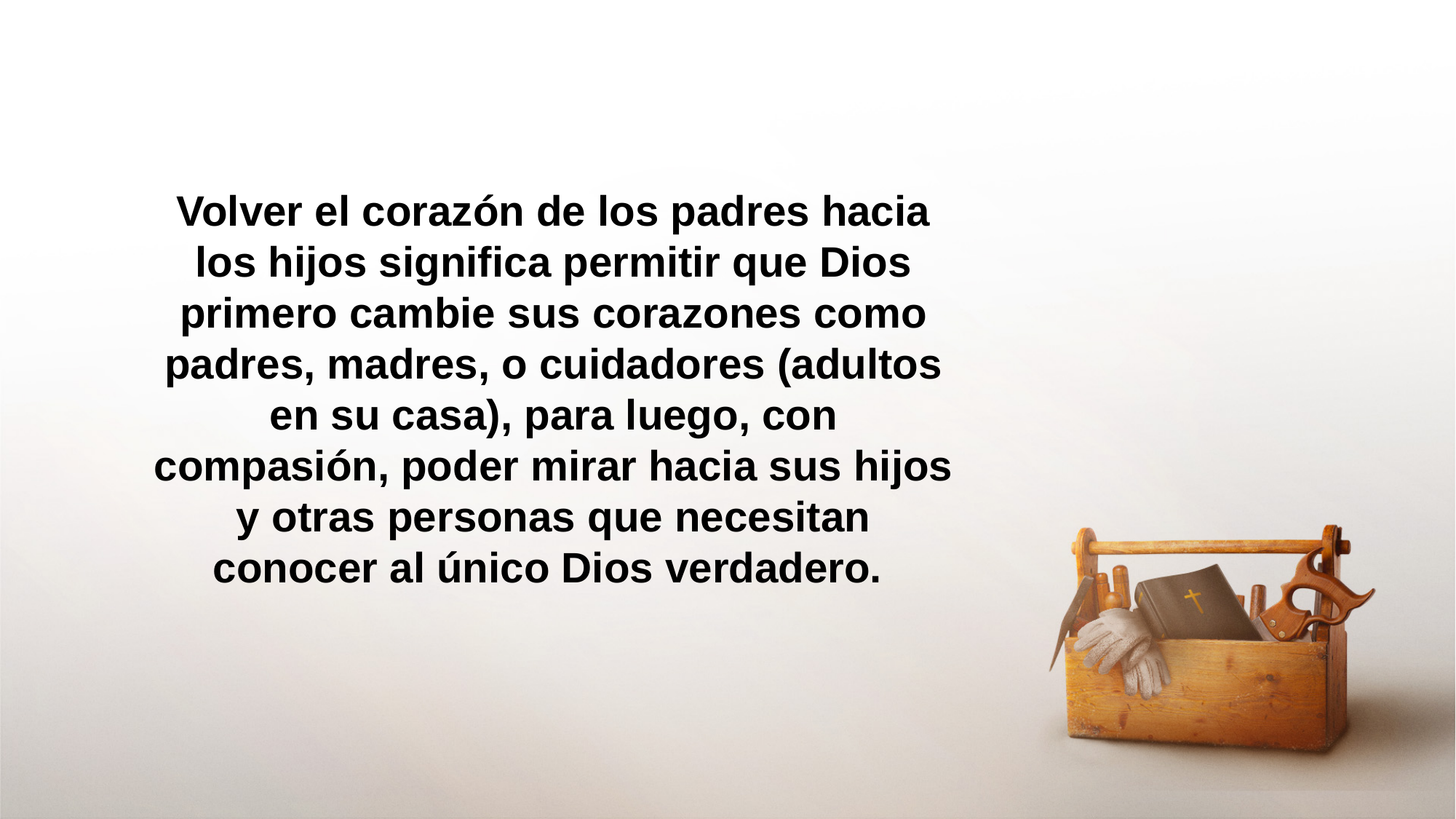

Volver el corazón de los padres hacia los hijos significa permitir que Dios primero cambie sus corazones como padres, madres, o cuidadores (adultos
en su casa), para luego, con compasión, poder mirar hacia sus hijos y otras personas que necesitan conocer al único Dios verdadero.